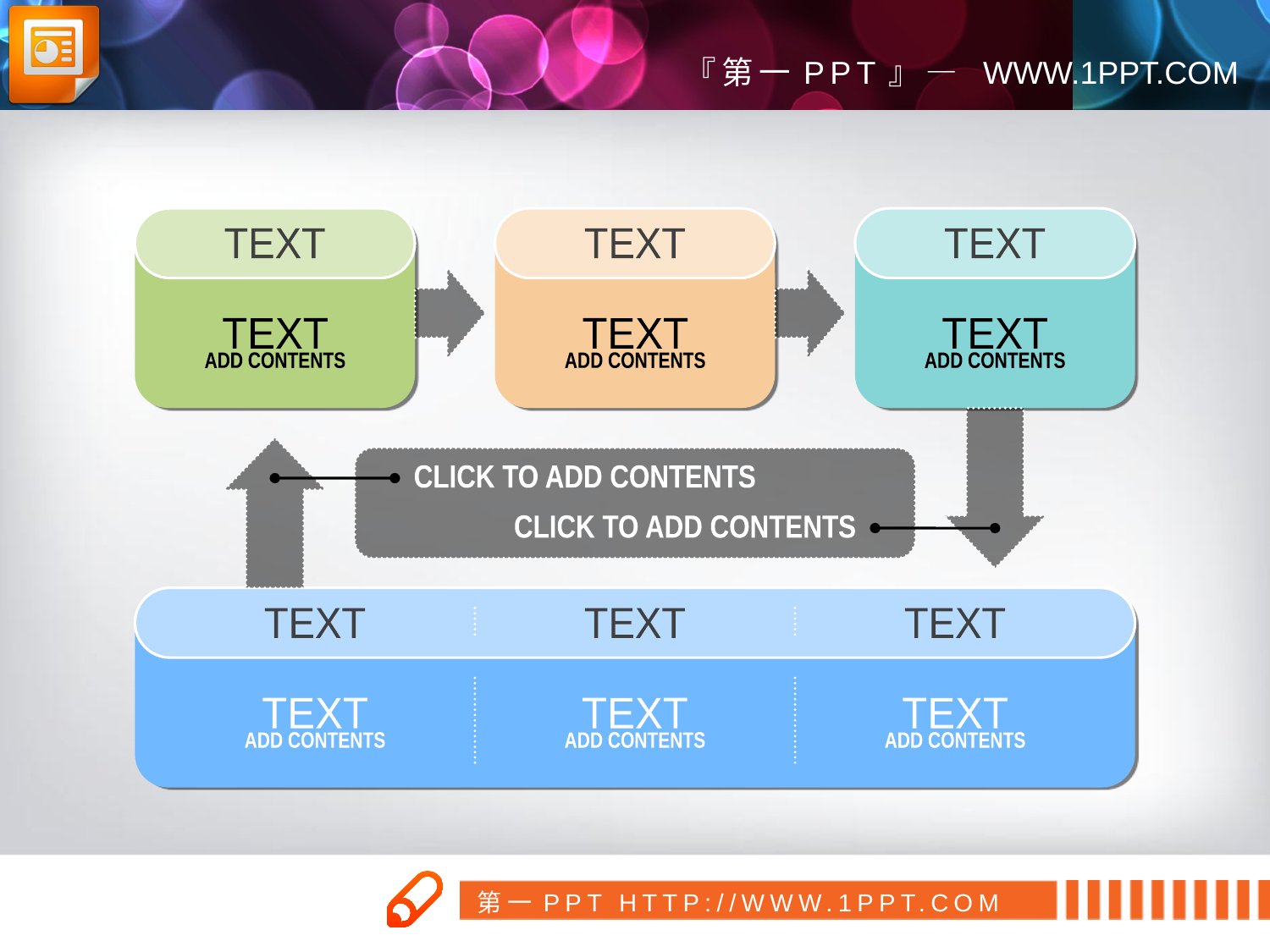

TEXT
TEXT
TEXT

TEXT
ADD CONTENTS
TEXT
ADD CONTENTS
TEXT
ADD CONTENTS

CLICK TO ADD CONTENTS

CLICK TO ADD CONTENTS

TEXT

TEXT

TEXT

TEXT
ADD CONTENTS
TEXT
ADD CONTENTS
TEXT
ADD CONTENTS